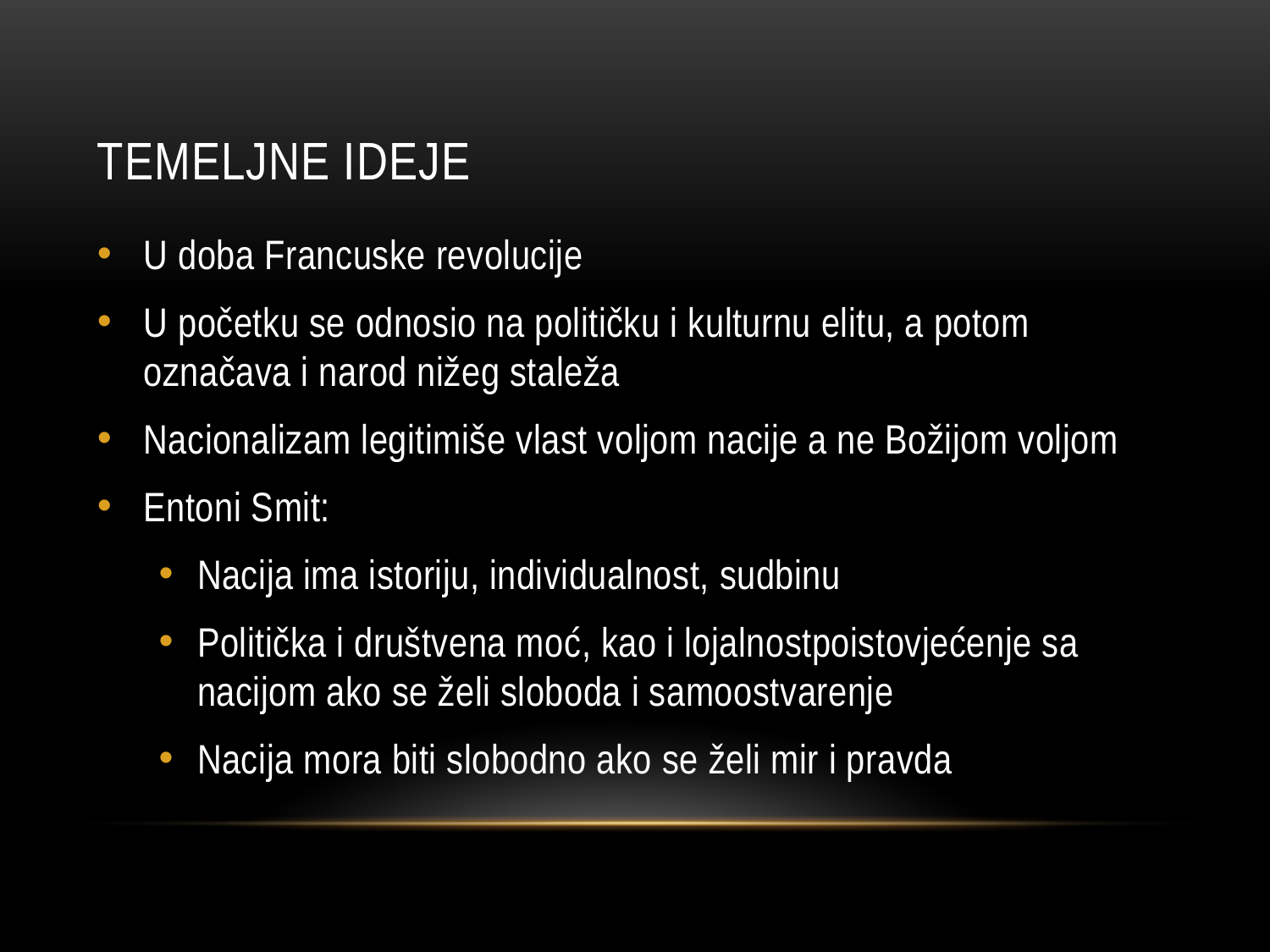

# Temeljne ideje
U doba Francuske revolucije
U početku se odnosio na političku i kulturnu elitu, a potom označava i narod nižeg staleža
Nacionalizam legitimiše vlast voljom nacije a ne Božijom voljom
Entoni Smit:
Nacija ima istoriju, individualnost, sudbinu
Politička i društvena moć, kao i lojalnostpoistovjećenje sa nacijom ako se želi sloboda i samoostvarenje
Nacija mora biti slobodno ako se želi mir i pravda